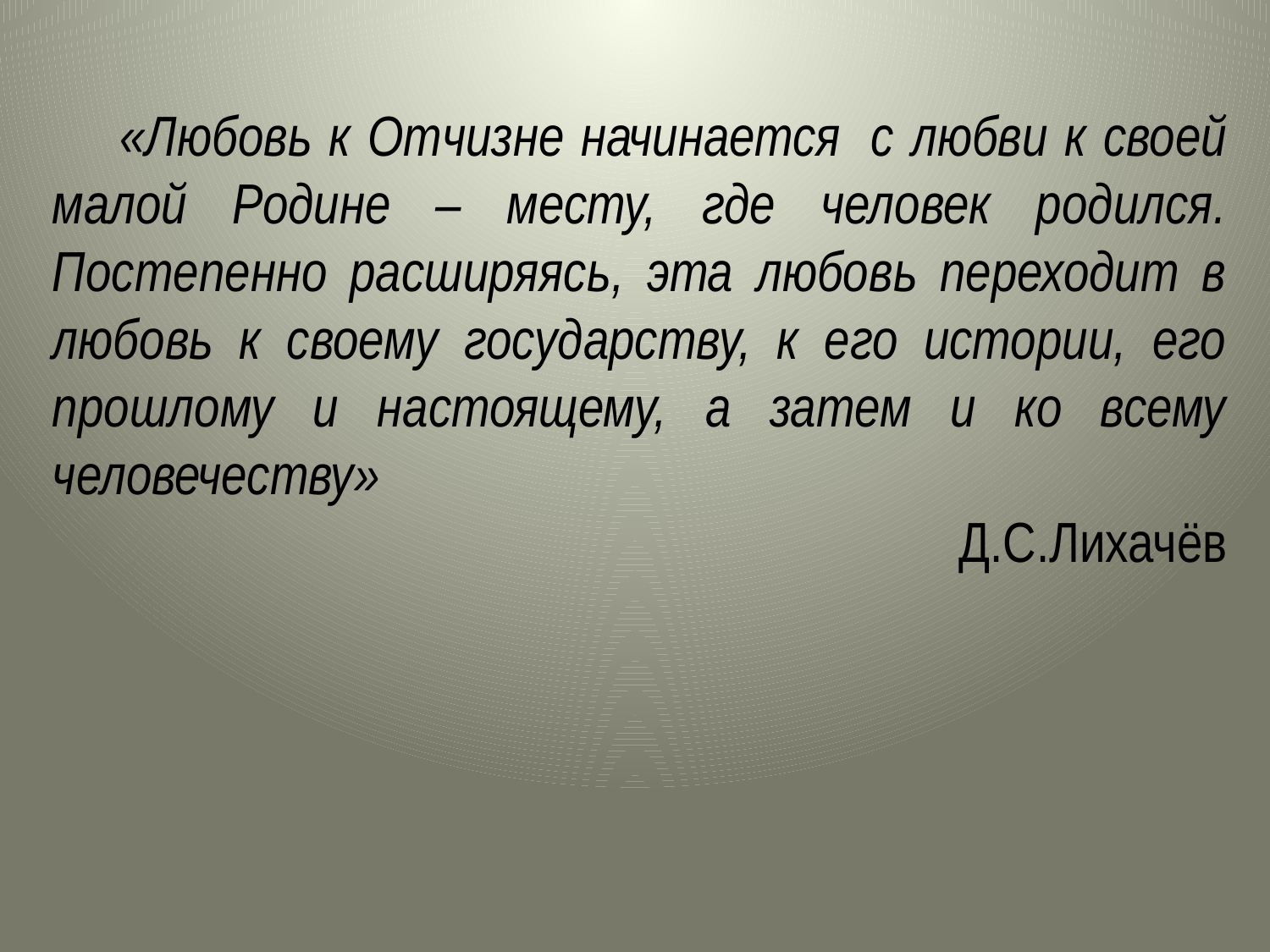

# «Любовь к Отчизне начинается  с любви к своей малой Родине – месту, где человек родился. Постепенно расширяясь, эта любовь переходит в любовь к своему государству, к его истории, его прошлому и настоящему, а затем и ко всему человечеству»                                                                                           Д.С.Лихачёв